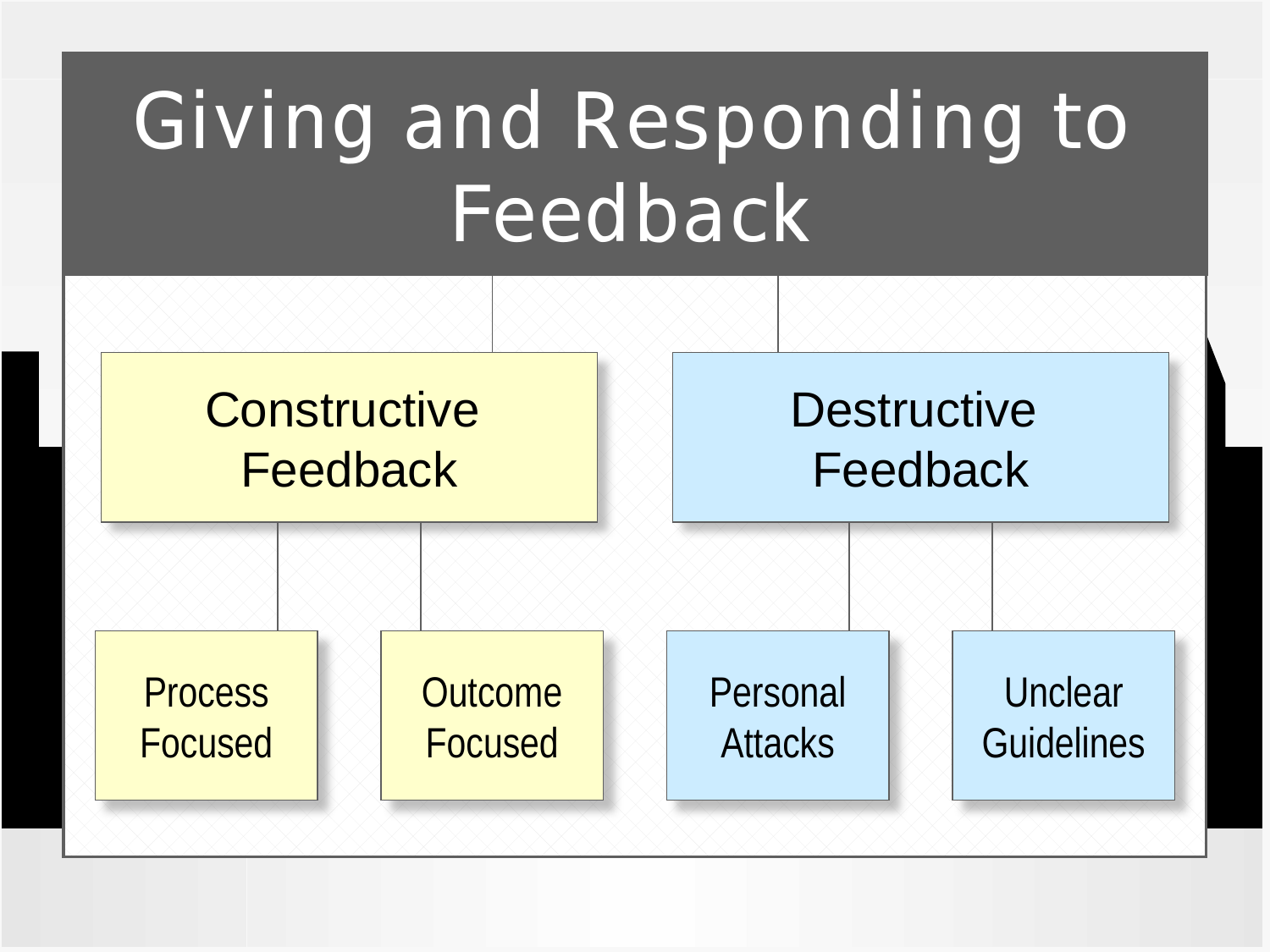

# Giving and Responding to Feedback

Constructive
Feedback
Destructive
Feedback
Process
Focused
Outcome
Focused
Personal
Attacks
Unclear
Guidelines